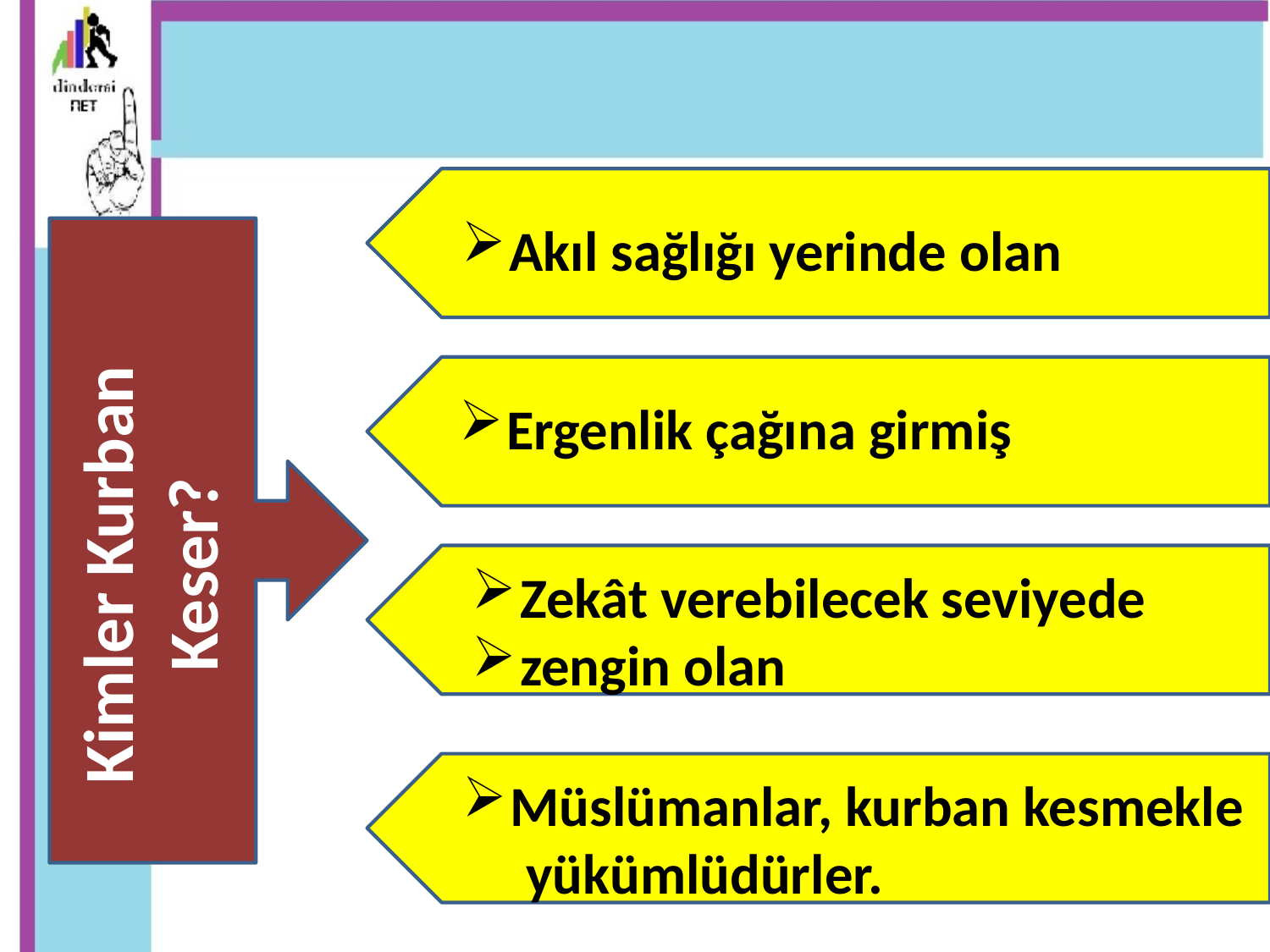

Akıl sağlığı yerinde olan

Ergenlik çağına girmiş
Kimler Kurban Keser?

Zekât verebilecek seviyede
zengin olan

Müslümanlar, kurban kesmekle
     yükümlüdürler.